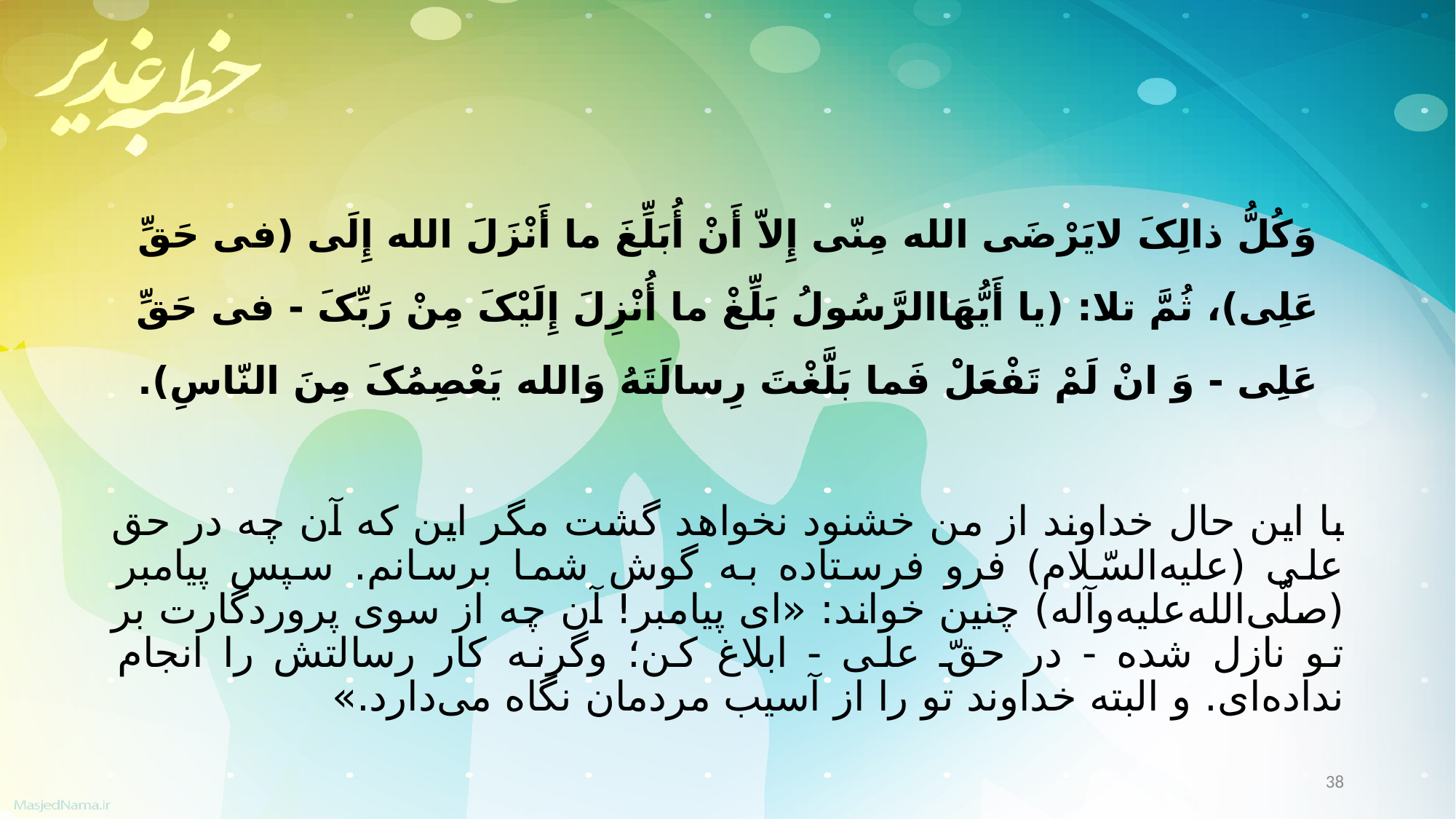

وَکُلُّ ذالِکَ لایَرْضَی الله مِنّی إِلاّ أَنْ أُبَلِّغَ ما أَنْزَلَ الله إِلَی (فی حَقِّ عَلِی)، ثُمَّ تلا: (یا أَیُّهَاالرَّسُولُ بَلِّغْ ما أُنْزِلَ إِلَیْکَ مِنْ رَبِّکَ - فی حَقِّ عَلِی - وَ انْ لَمْ تَفْعَلْ فَما بَلَّغْتَ رِسالَتَهُ وَالله یَعْصِمُکَ مِنَ النّاسِ).
با این حال خداوند از من خشنود نخواهد گشت مگر این که آن چه در حق علی (علیه‌السّلام) فرو فرستاده به گوش شما برسانم. سپس پیامبر (صلّی‌الله‌علیه‌وآله) چنین خواند: «ای پیامبر! آن چه از سوی پروردگارت بر تو نازل شده - در حقّ علی - ابلاغ کن؛ وگرنه کار رسالتش را انجام نداده‌ای. و البته خداوند تو را از آسیب مردمان نگاه می‌دارد.»
38